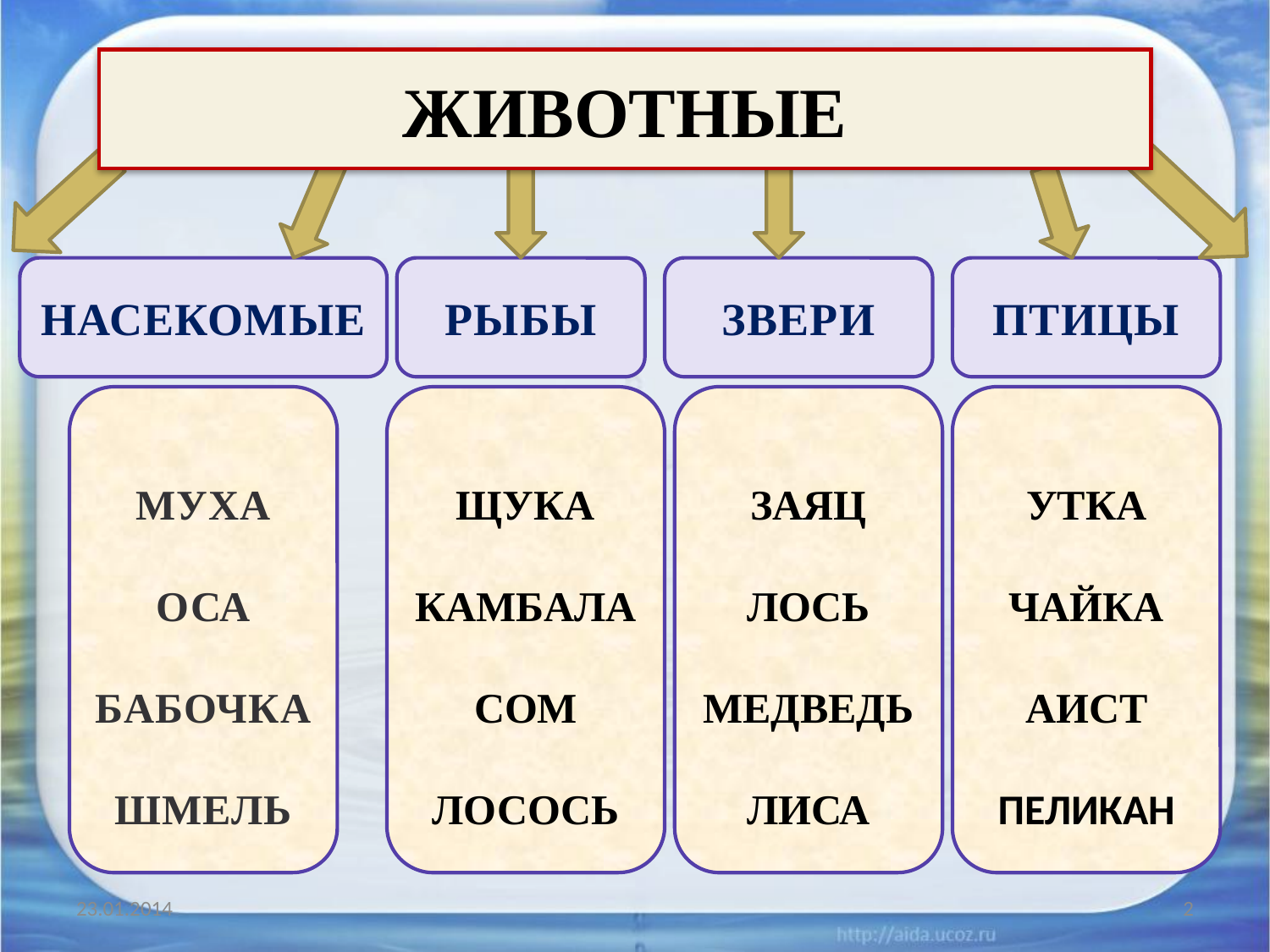

# ЖИВОТНЫЕ

НАСЕКОМЫЕ
РЫБЫ
ЗВЕРИ
ПТИЦЫ

МУХА
ОСА
БАБОЧКА
ШМЕЛЬ
Щука
камбала
сом
лосось
заяц
лось
медведь
лиса
утка
чайка
аист
пеликан

23.01.2014
2